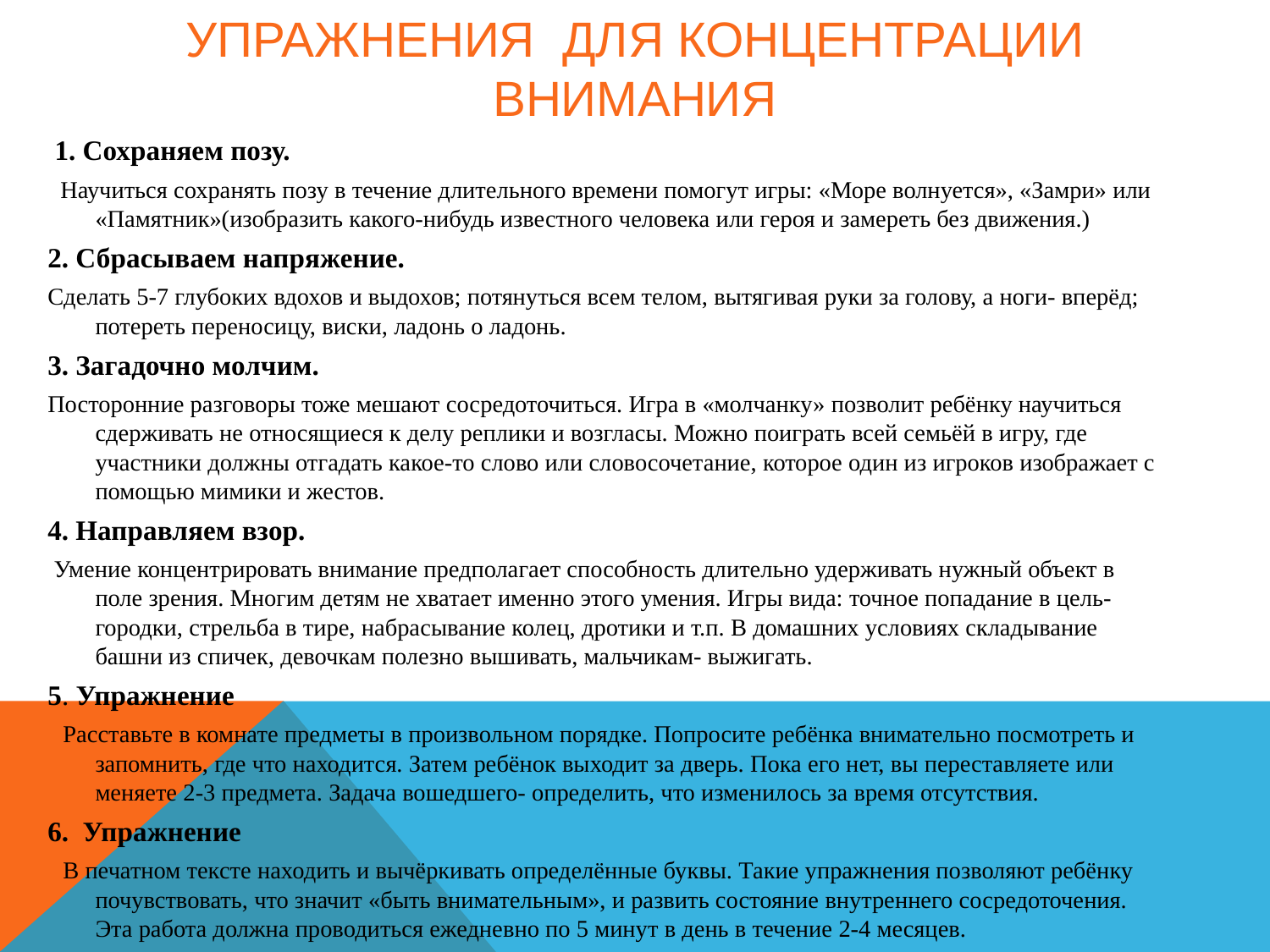

# Упражнения  для концентрации внимания
 1. Сохраняем позу.
   Научиться сохранять позу в течение длительного времени помогут игры: «Море волнуется», «Замри» или «Памятник»(изобразить какого-нибудь известного человека или героя и замереть без движения.)
2. Сбрасываем напряжение.
Сделать 5-7 глубоких вдохов и выдохов; потянуться всем телом, вытягивая руки за голову, а ноги- вперёд; потереть переносицу, виски, ладонь о ладонь.
3. Загадочно молчим.
Посторонние разговоры тоже мешают сосредоточиться. Игра в «молчанку» позволит ребёнку научиться сдерживать не относящиеся к делу реплики и возгласы. Можно поиграть всей семьёй в игру, где участники должны отгадать какое-то слово или словосочетание, которое один из игроков изображает с помощью мимики и жестов.
4. Направляем взор.
 Умение концентрировать внимание предполагает способность длительно удерживать нужный объект в поле зрения. Многим детям не хватает именно этого умения. Игры вида: точное попадание в цель- городки, стрельба в тире, набрасывание колец, дротики и т.п. В домашних условиях складывание башни из спичек, девочкам полезно вышивать, мальчикам- выжигать.
5. Упражнение
    Расставьте в комнате предметы в произвольном порядке. Попросите ребёнка внимательно посмотреть и запомнить, где что находится. Затем ребёнок выходит за дверь. Пока его нет, вы переставляете или меняете 2-3 предмета. Задача вошедшего- определить, что изменилось за время отсутствия.
6.  Упражнение
    В печатном тексте находить и вычёркивать определённые буквы. Такие упражнения позволяют ребёнку почувствовать, что значит «быть внимательным», и развить состояние внутреннего сосредоточения. Эта работа должна проводиться ежедневно по 5 минут в день в течение 2-4 месяцев.